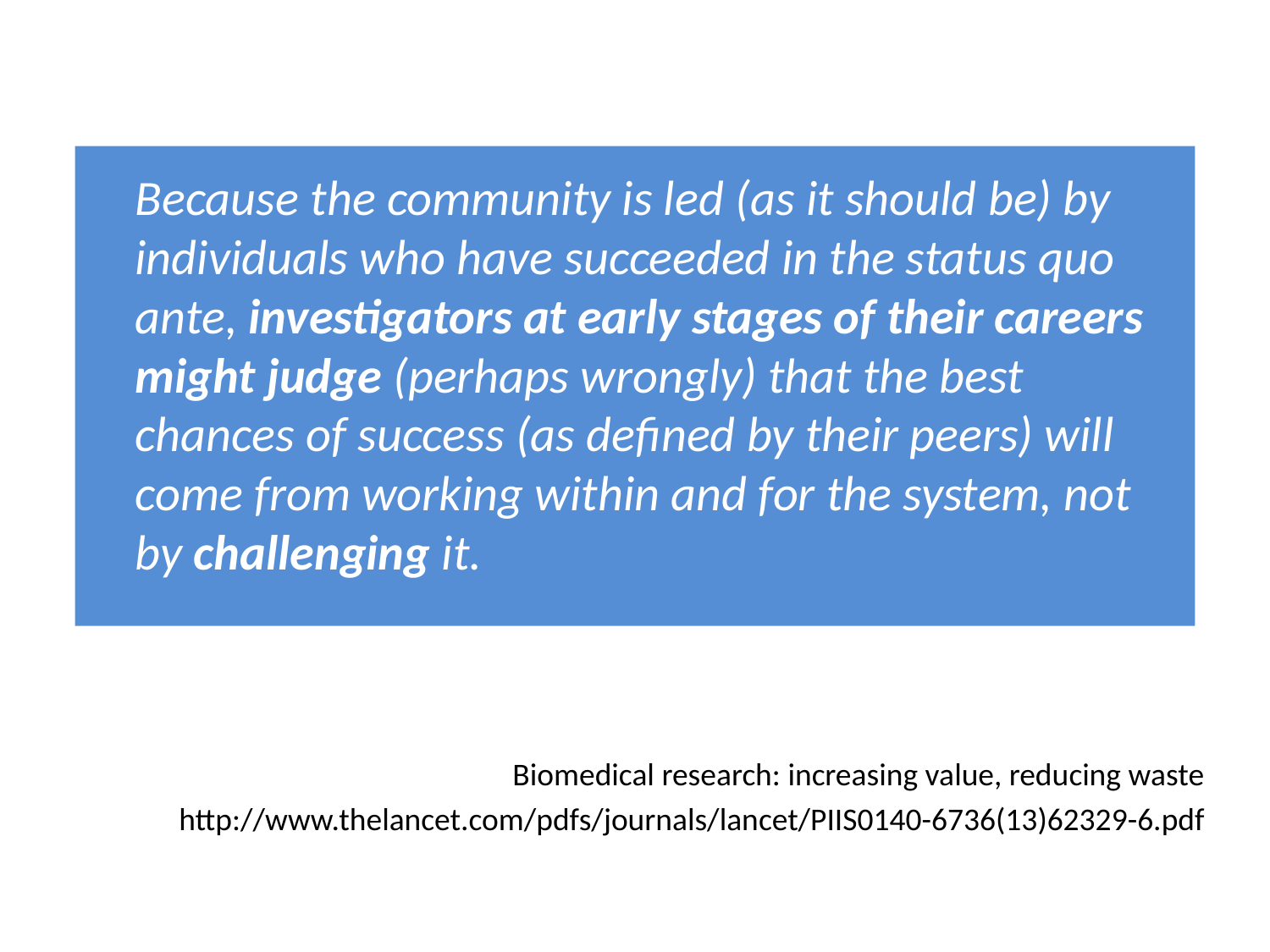

Because the community is led (as it should be) by individuals who have succeeded in the status quo ante, investigators at early stages of their careers might judge (perhaps wrongly) that the best chances of success (as defined by their peers) will come from working within and for the system, not by challenging it.
	Biomedical research: increasing value, reducing waste http://www.thelancet.com/pdfs/journals/lancet/PIIS0140-6736(13)62329-6.pdf